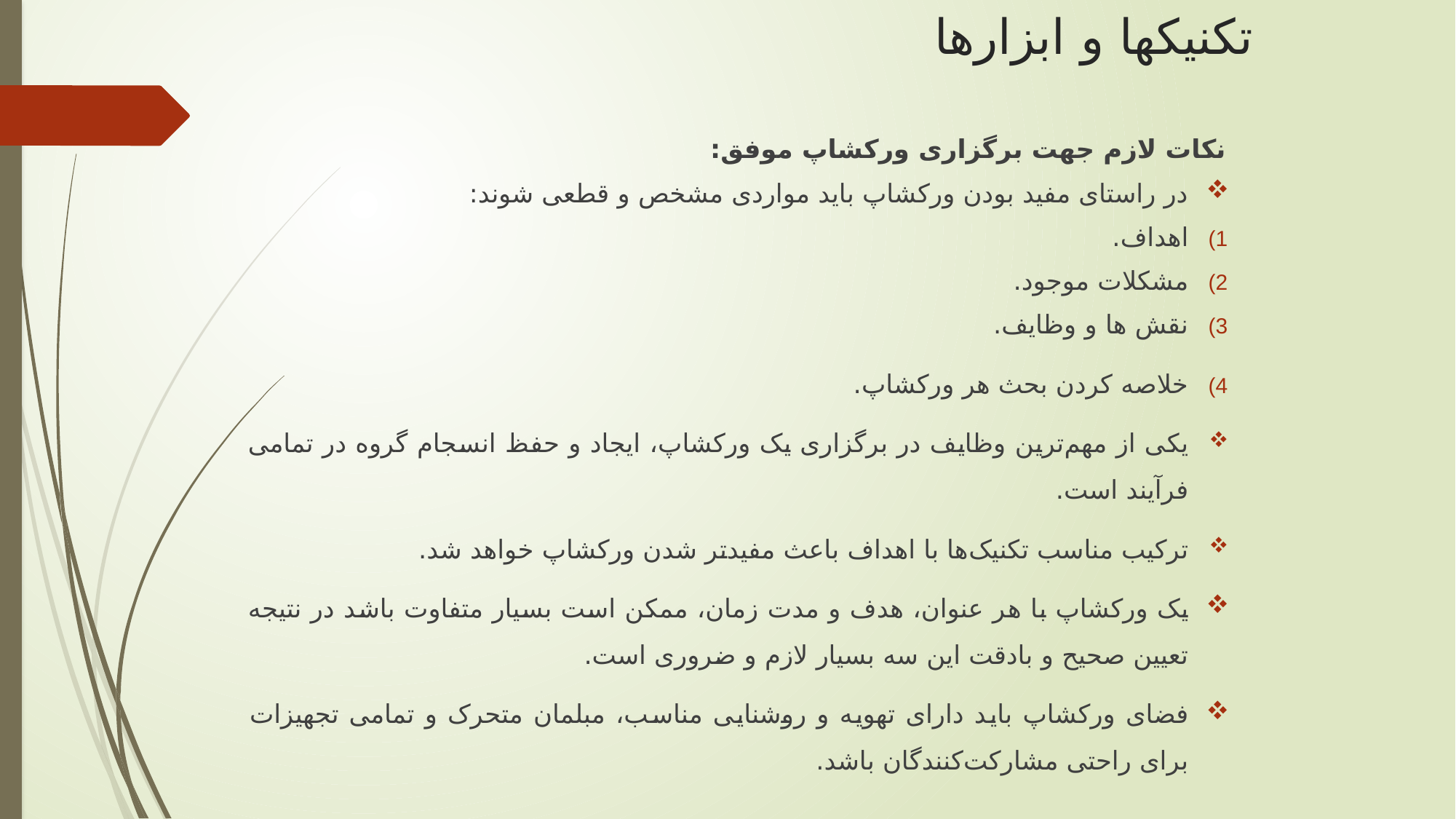

# تکنیکها و ابزارها
نکات لازم جهت برگزاری ورکشاپ موفق:
در راستای مفید بودن ورکشاپ باید مواردی مشخص و قطعی شوند:
اهداف.
مشکلات موجود.
نقش ها و وظایف.
خلاصه کردن بحث هر ورکشاپ.
یکی از مهم‌ترین وظایف در برگزاری یک ورکشاپ، ایجاد و حفظ انسجام گروه در تمامی فرآیند است.
ترکیب مناسب تکنیک‌ها با اهداف باعث مفیدتر شدن ورکشاپ خواهد شد.
یک ورکشاپ با هر عنوان، هدف و مدت زمان، ممکن است بسیار متفاوت باشد در نتیجه تعیین صحیح و بادقت این سه بسیار لازم و ضروری است.
فضای ورکشاپ باید دارای تهویه و روشنایی مناسب، مبلمان متحرک و تمامی تجهیزات برای راحتی مشارکت‌کنندگان باشد.